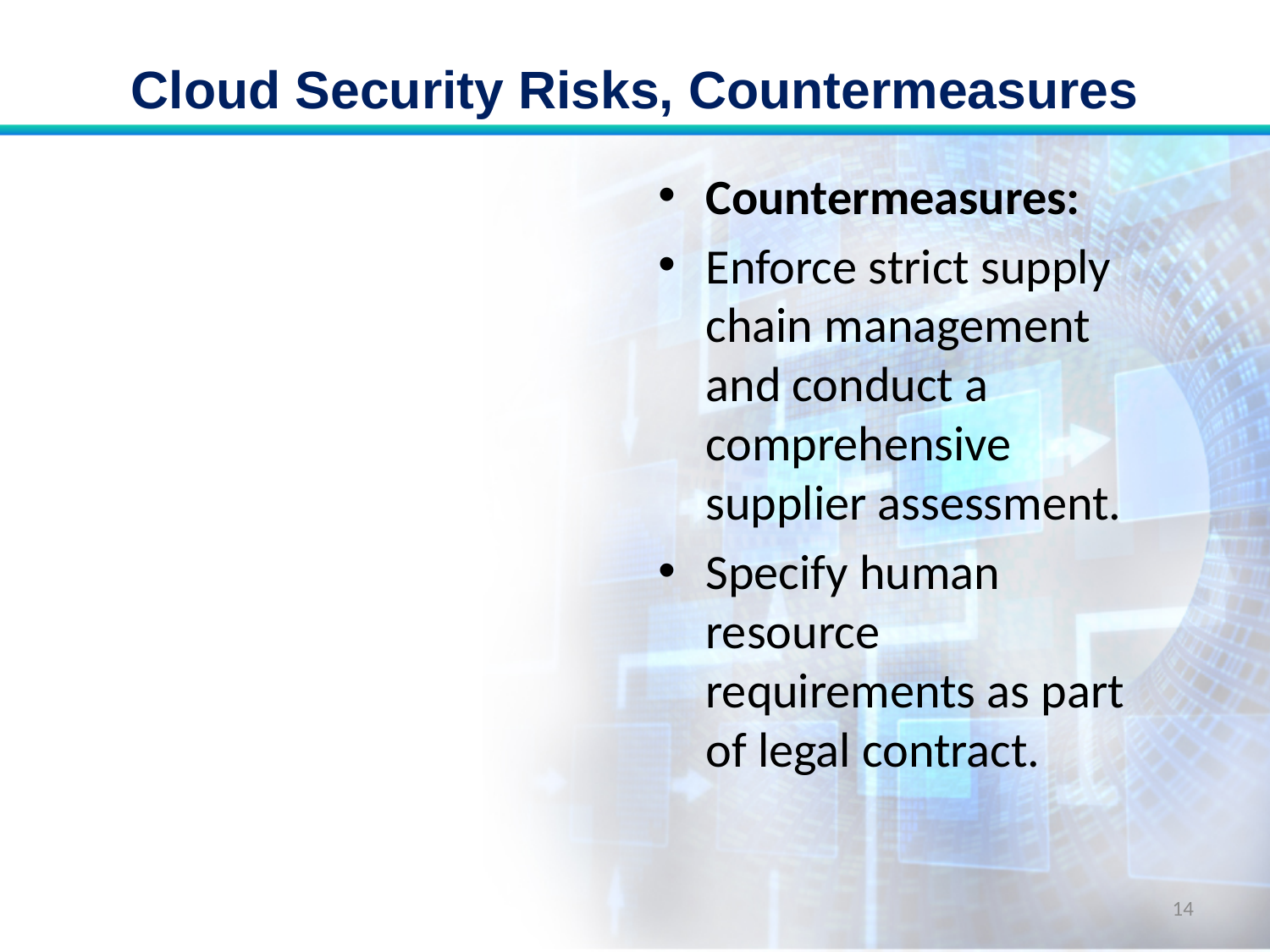

# Cloud Security Risks, Countermeasures
Countermeasures:
Enforce strict supply chain management and conduct a comprehensive supplier assessment.
Specify human resource requirements as part of legal contract.
14